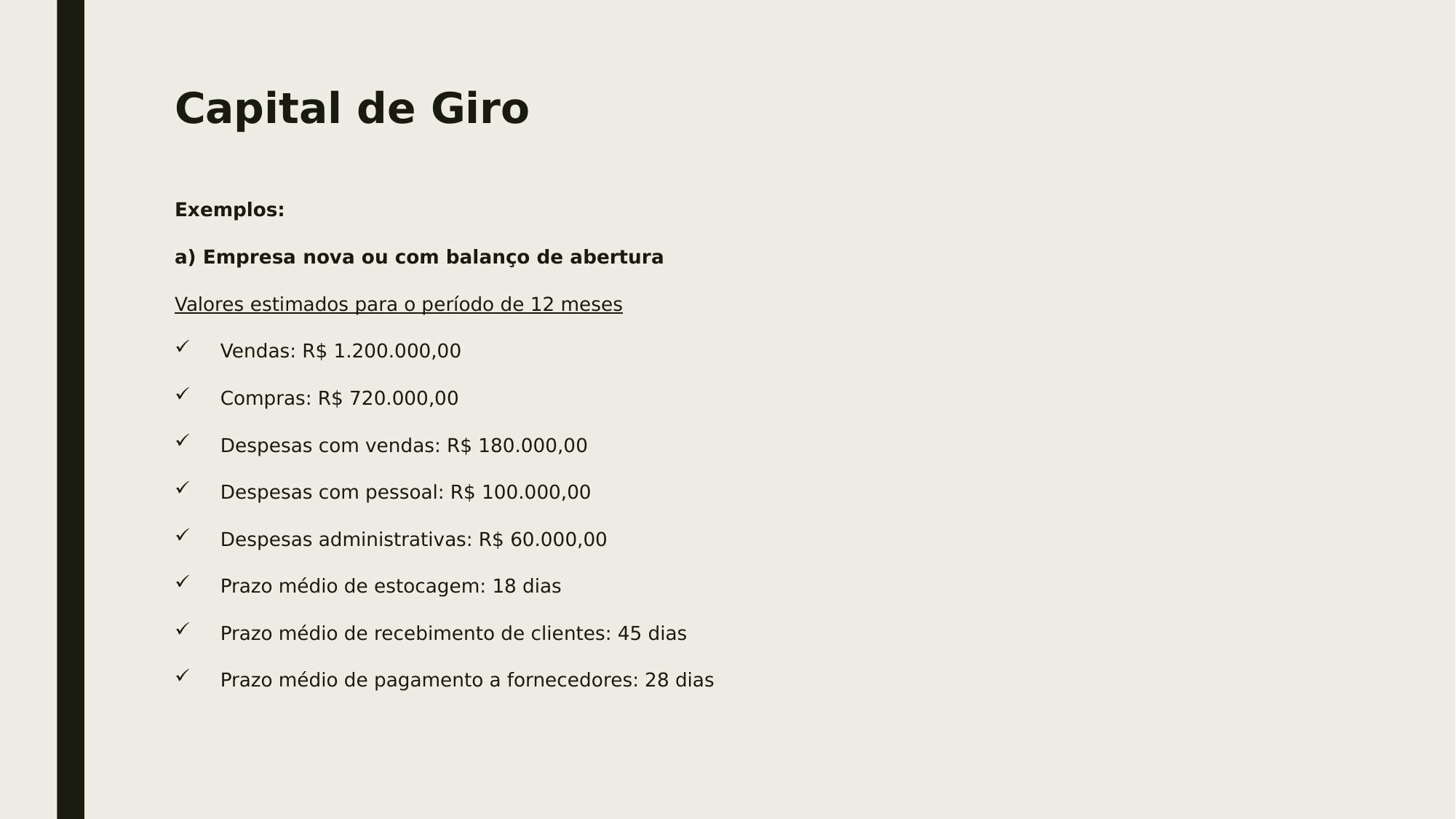

# Capital de Giro
Exemplos:
a) Empresa nova ou com balanço de abertura
Valores estimados para o período de 12 meses
Vendas: R$ 1.200.000,00
Compras: R$ 720.000,00
Despesas com vendas: R$ 180.000,00
Despesas com pessoal: R$ 100.000,00
Despesas administrativas: R$ 60.000,00
Prazo médio de estocagem: 18 dias
Prazo médio de recebimento de clientes: 45 dias
Prazo médio de pagamento a fornecedores: 28 dias